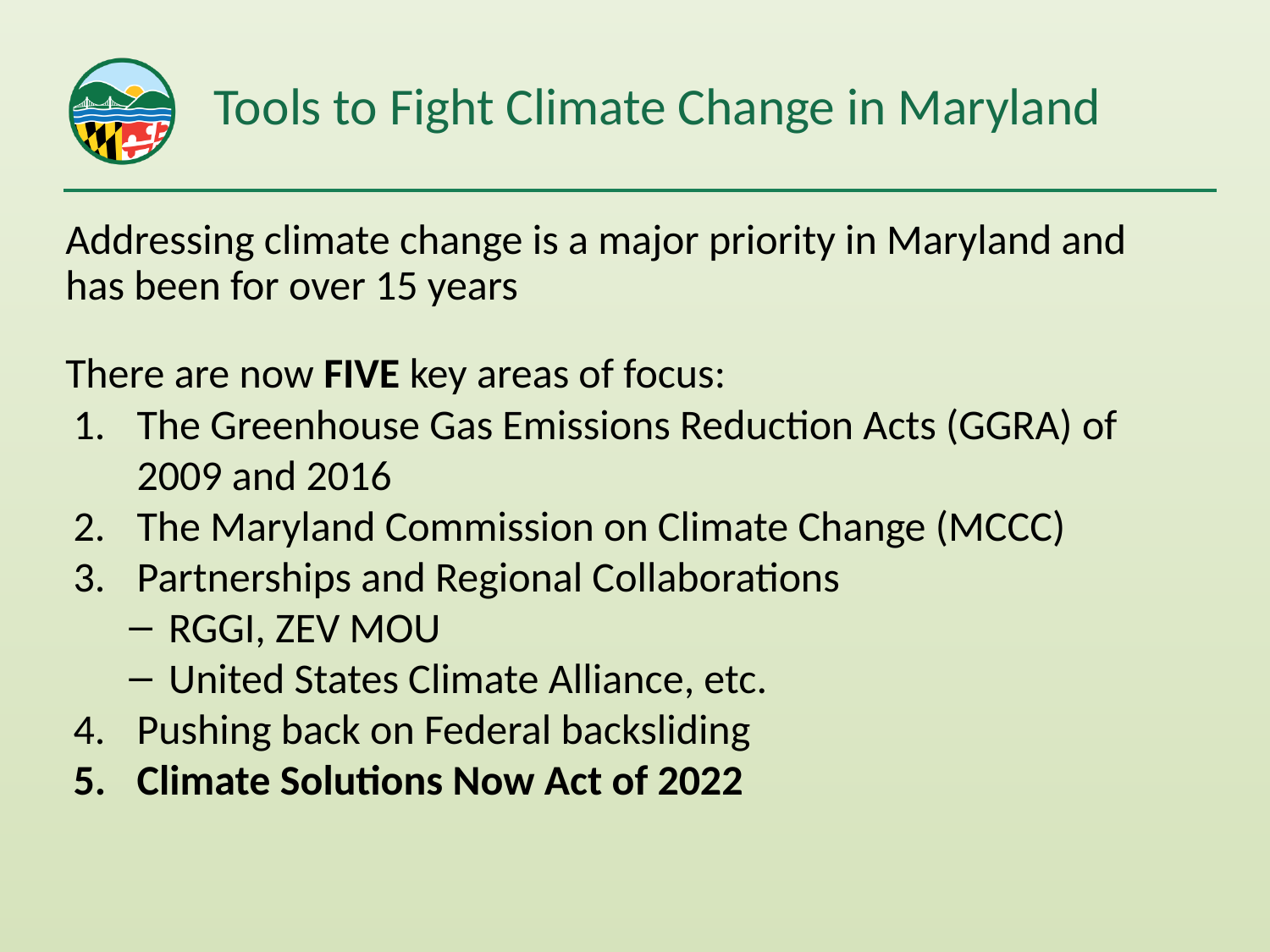

# Tools to Fight Climate Change in Maryland
Addressing climate change is a major priority in Maryland and has been for over 15 years
There are now FIVE key areas of focus:
The Greenhouse Gas Emissions Reduction Acts (GGRA) of 2009 and 2016
The Maryland Commission on Climate Change (MCCC)
Partnerships and Regional Collaborations
RGGI, ZEV MOU
United States Climate Alliance, etc.
Pushing back on Federal backsliding
Climate Solutions Now Act of 2022